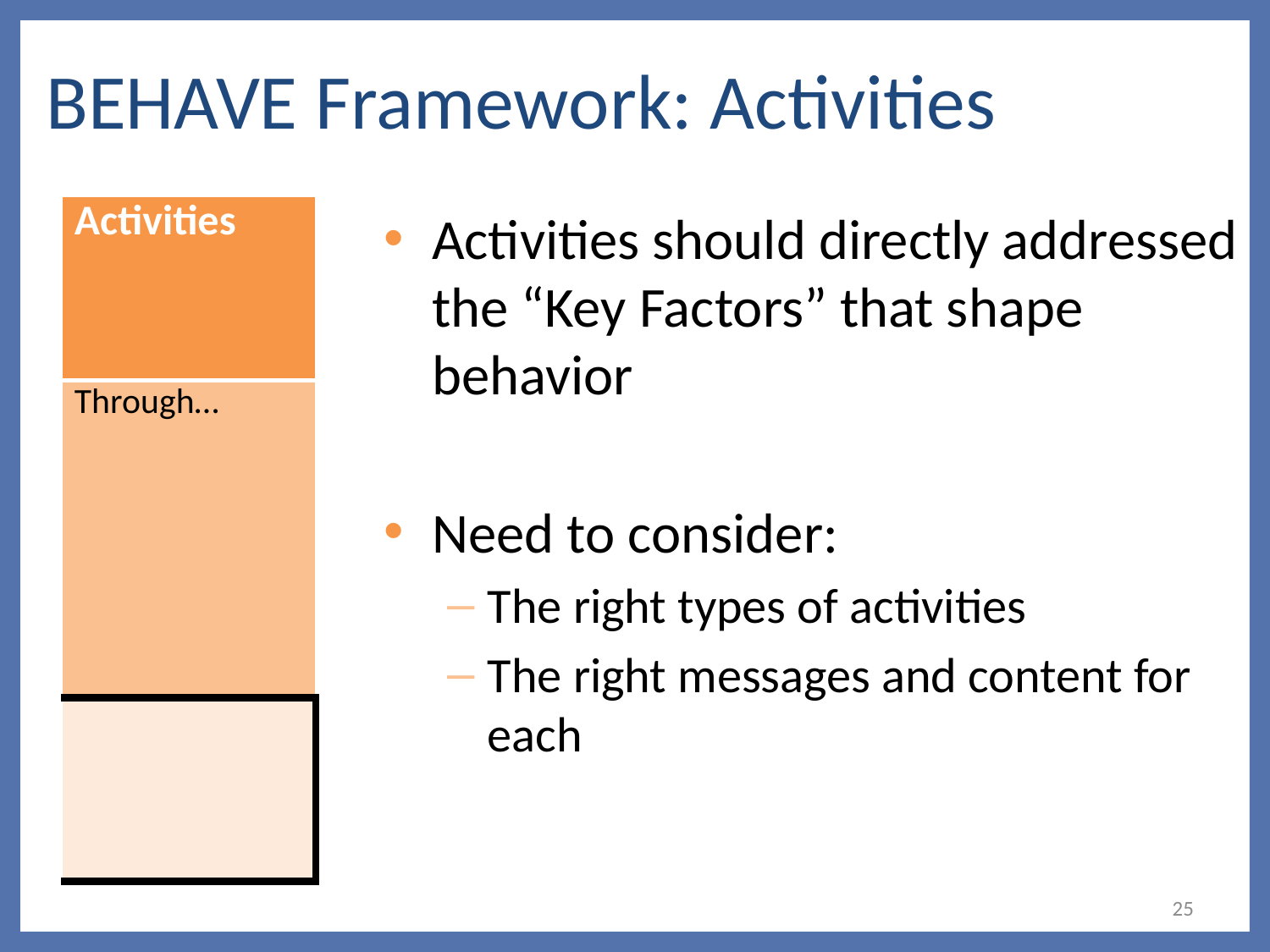

# BEHAVE Framework: Activities
| Activities |
| --- |
| Through… |
|  |
Activities should directly addressed the “Key Factors” that shape behavior

Need to consider:
The right types of activities
The right messages and content for each
25